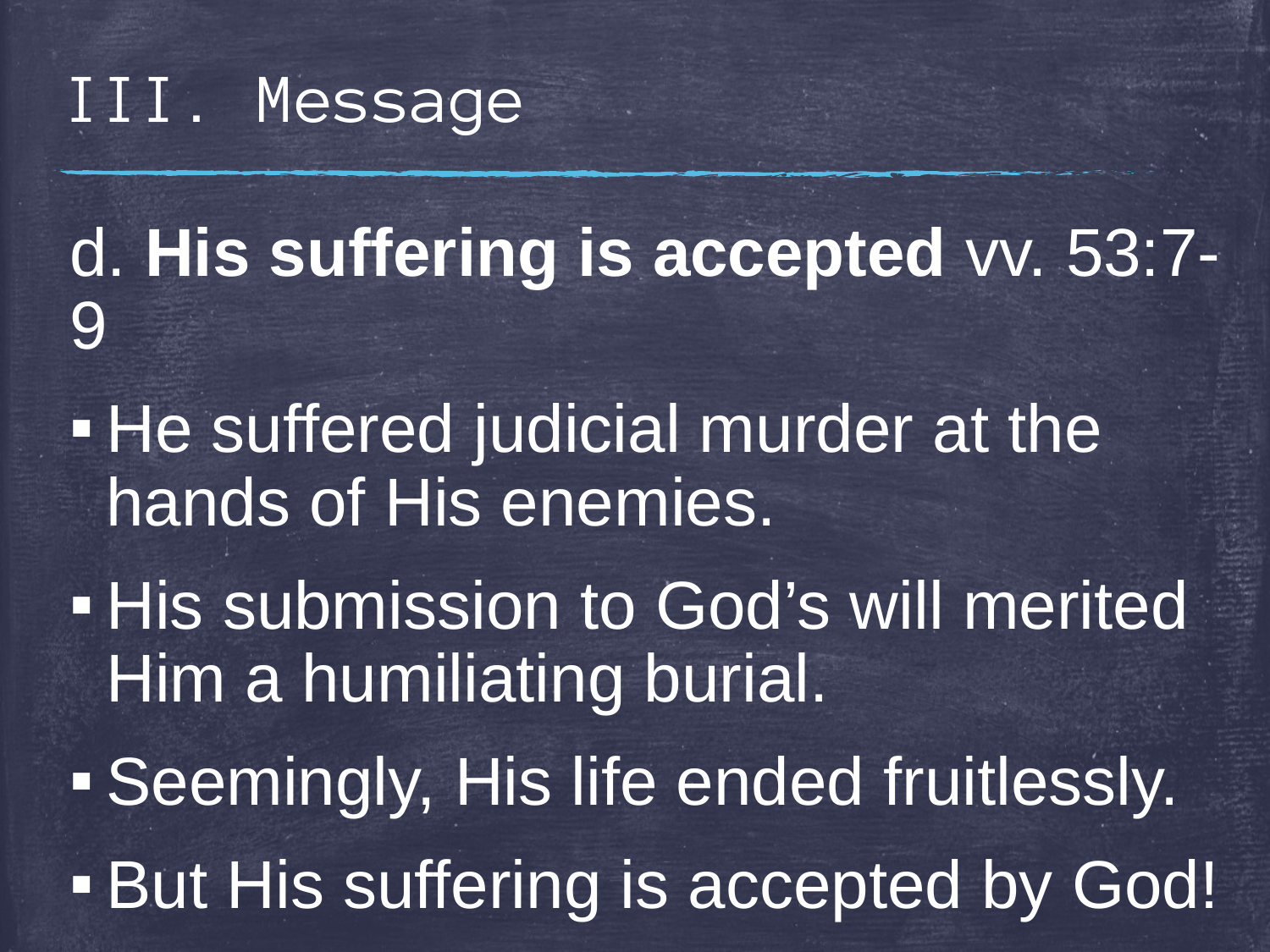

# III. Message
d. His suffering is accepted vv. 53:7-9
He suffered judicial murder at the hands of His enemies.
His submission to God’s will merited Him a humiliating burial.
Seemingly, His life ended fruitlessly.
But His suffering is accepted by God!